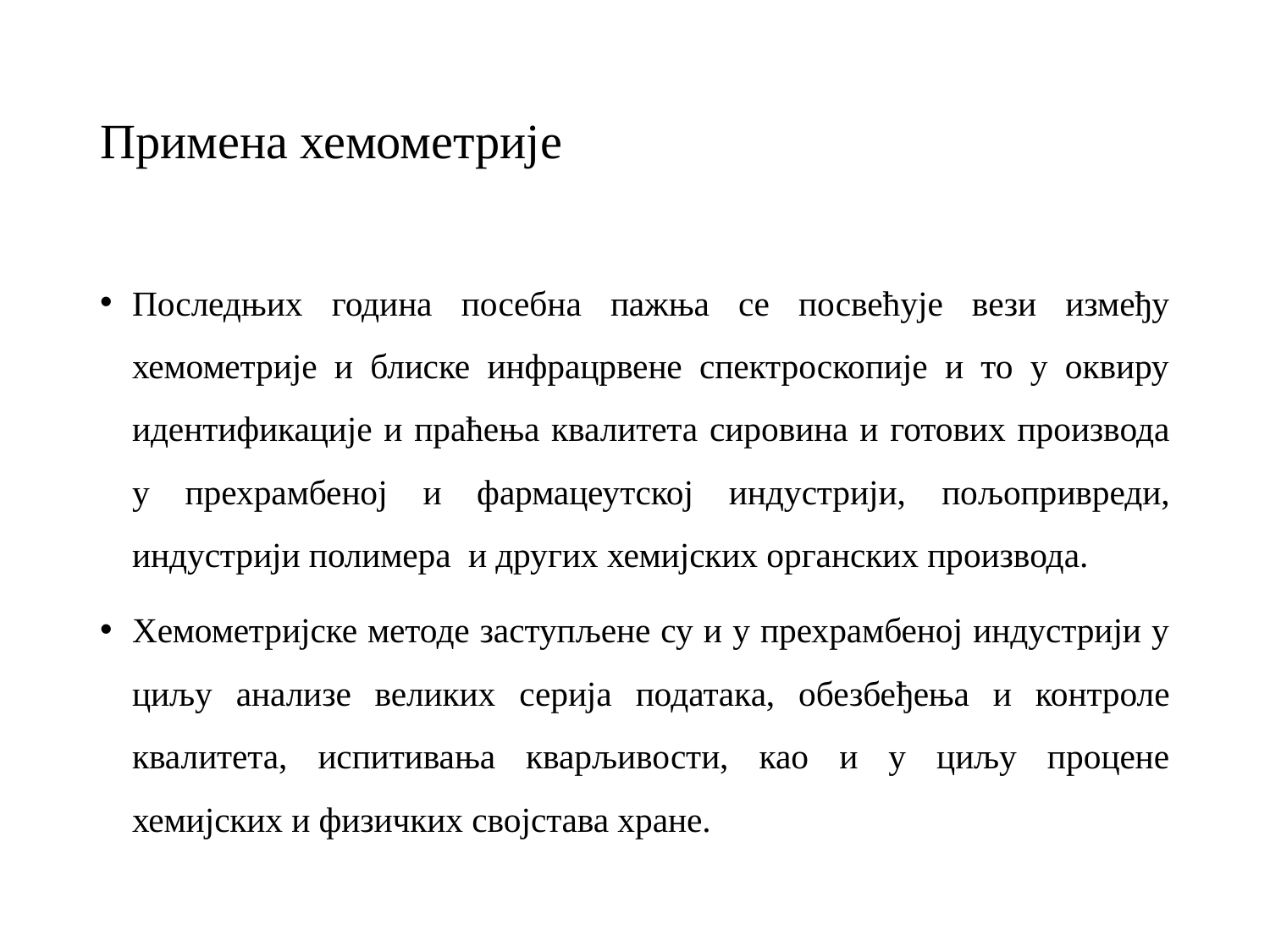

# Примена хемометрије
Последњих година посебна пажња се посвећује вези између хемометрије и блиске инфрацрвене спектроскопије и то у оквиру идентификације и праћења квалитета сировина и готових производа у прехрамбеној и фармацеутској индустрији, пољопривреди, индустрији полимера  и других хемијских органских производа.
Хемометријске методе заступљене су и у прехрамбеној индустрији у циљу анализе великих серија података, обезбеђења и контроле квалитета, испитивања кварљивости, као и у циљу процене хемијских и физичких својстава хране.